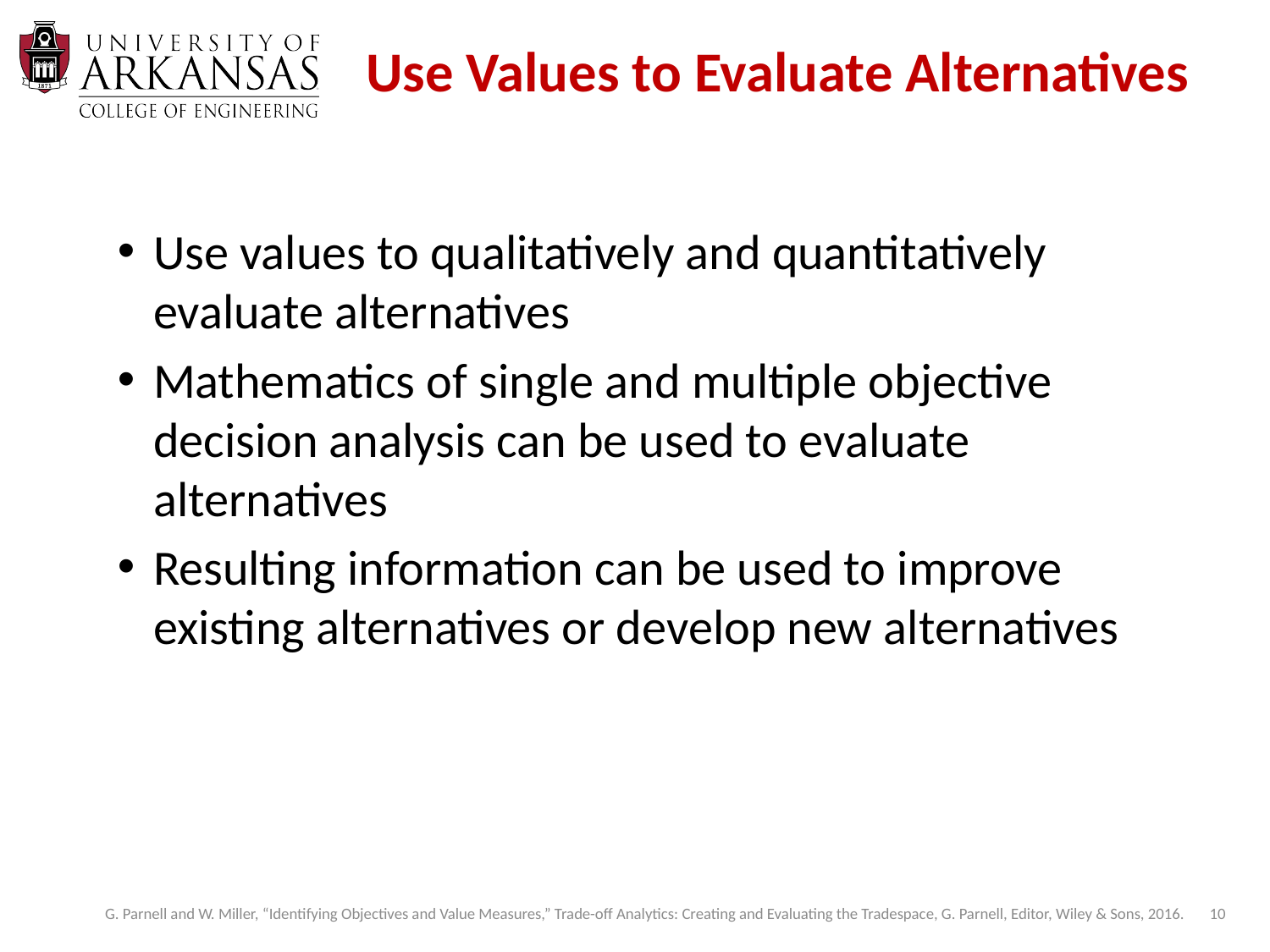

# Use Values to Evaluate Alternatives
Use values to qualitatively and quantitatively evaluate alternatives
Mathematics of single and multiple objective decision analysis can be used to evaluate alternatives
Resulting information can be used to improve existing alternatives or develop new alternatives
10
G. Parnell and W. Miller, “Identifying Objectives and Value Measures,” Trade-off Analytics: Creating and Evaluating the Tradespace, G. Parnell, Editor, Wiley & Sons, 2016.